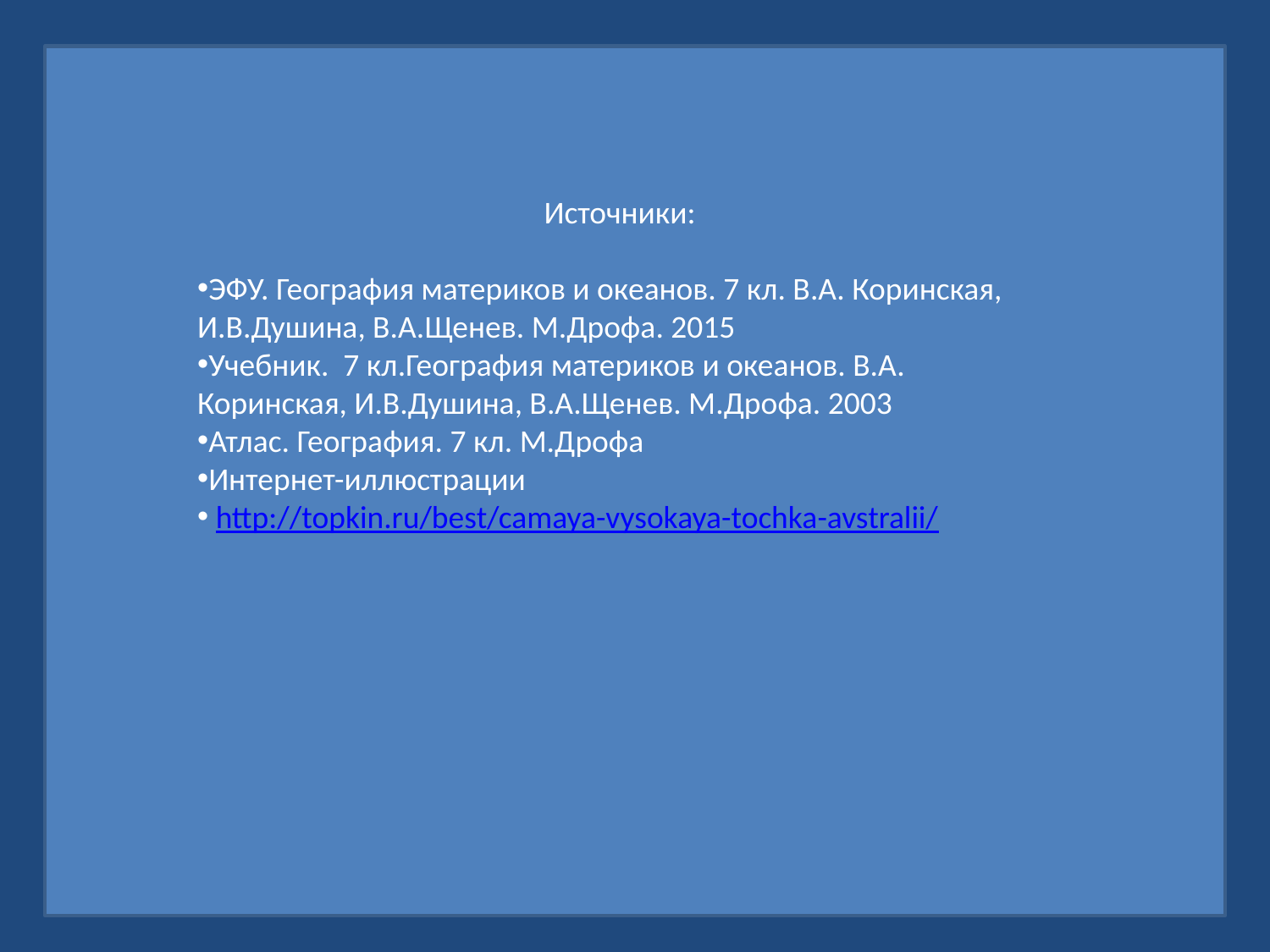

Источники:

ЭФУ. География материков и океанов. 7 кл. В.А. Коринская, И.В.Душина, В.А.Щенев. М.Дрофа. 2015
Учебник.  7 кл.География материков и океанов. В.А. Коринская, И.В.Душина, В.А.Щенев. М.Дрофа. 2003
Атлас. География. 7 кл. М.Дрофа
Интернет-иллюстрации
 http://topkin.ru/best/camaya-vysokaya-tochka-avstralii/